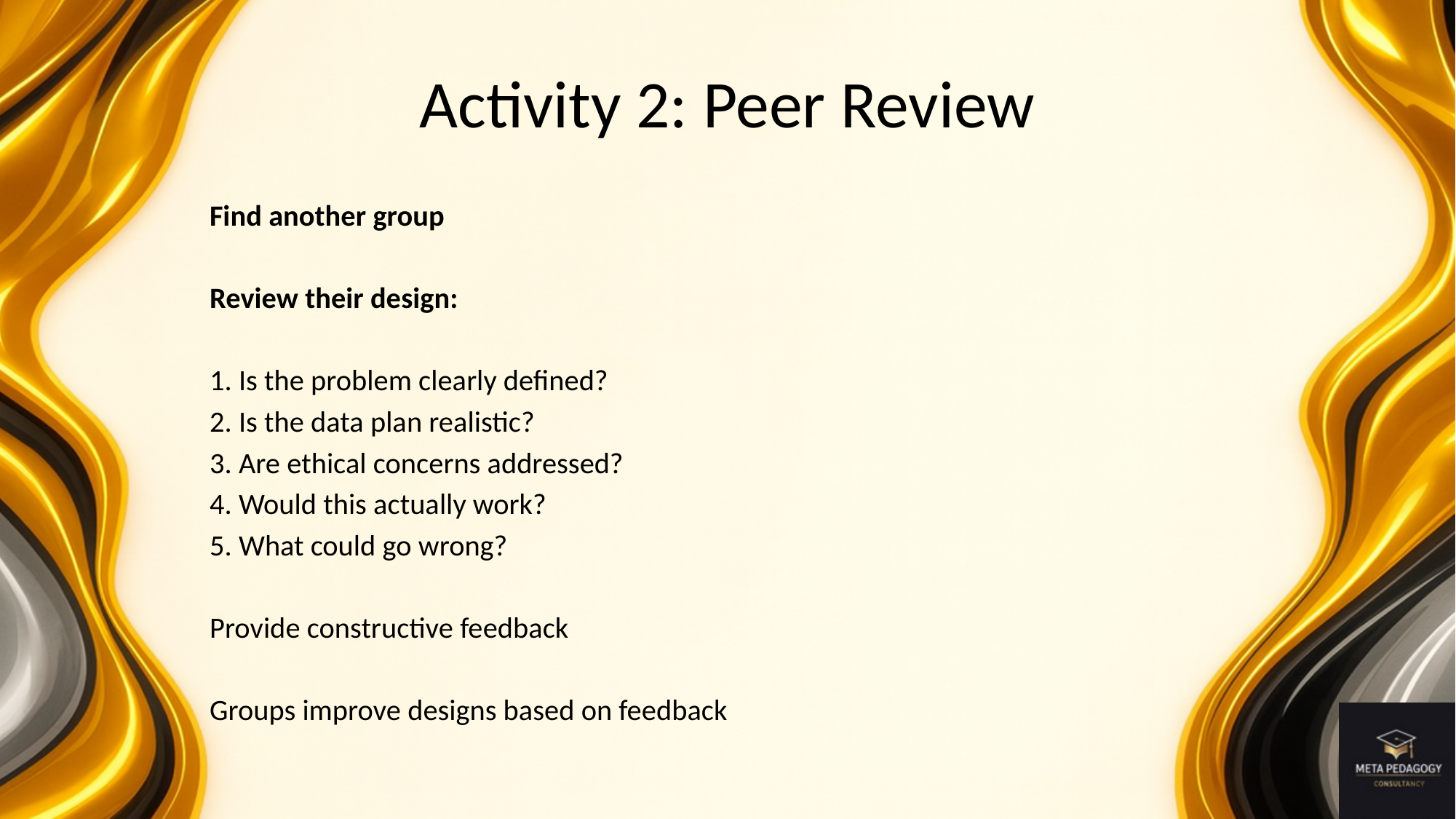

# Activity 2: Peer Review
Find another group

Review their design:

1. Is the problem clearly defined?
2. Is the data plan realistic?
3. Are ethical concerns addressed?
4. Would this actually work?
5. What could go wrong?

Provide constructive feedback

Groups improve designs based on feedback